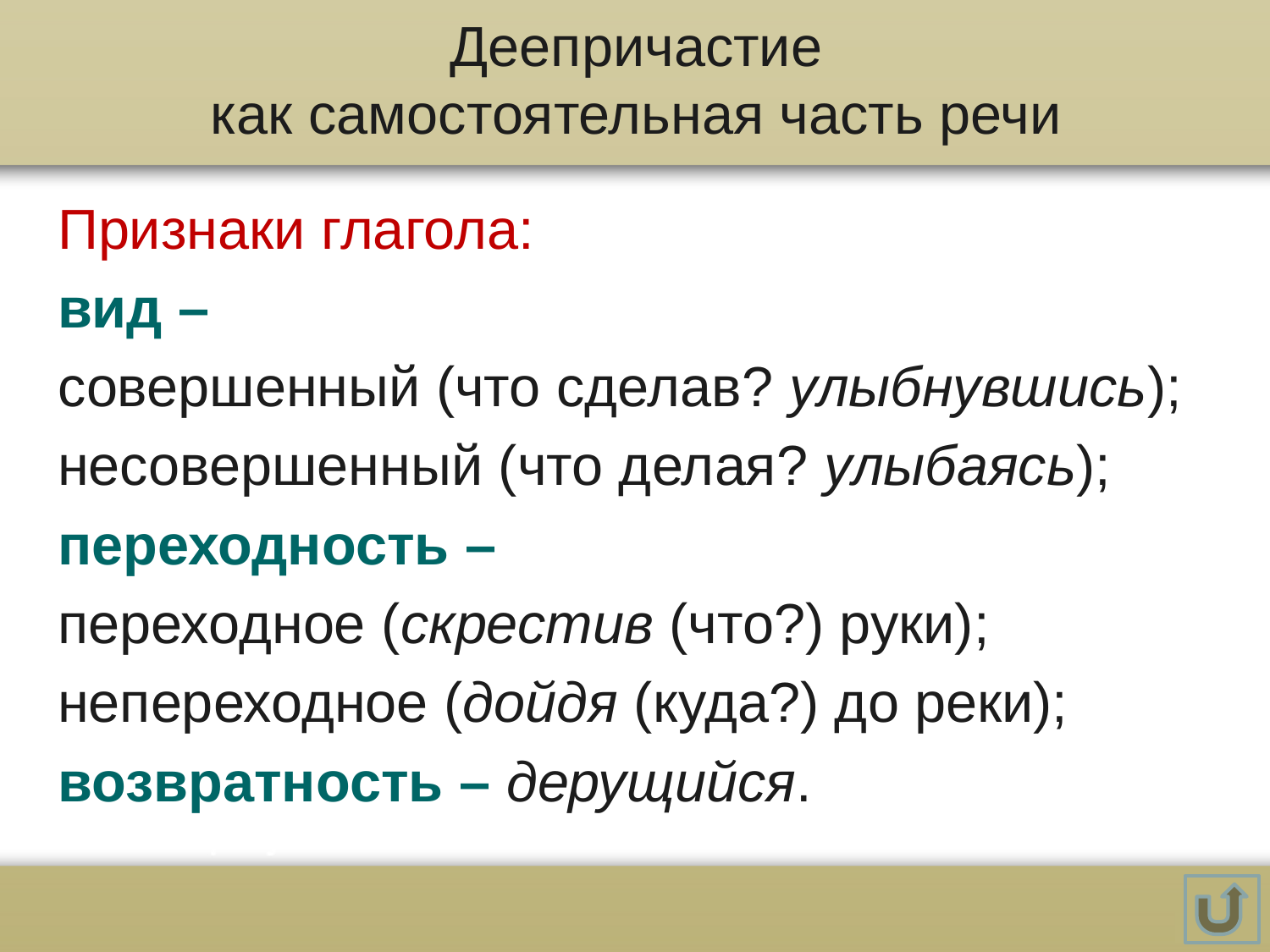

# Деепричастие как самостоятельная часть речи
Признаки глагола:
вид –
совершенный (что сделав? улыбнувшись);
несовершенный (что делая? улыбаясь);
переходность –
переходное (скрестив (что?) руки);
непереходное (дойдя (куда?) до реки);
возвратность – дерущийся.